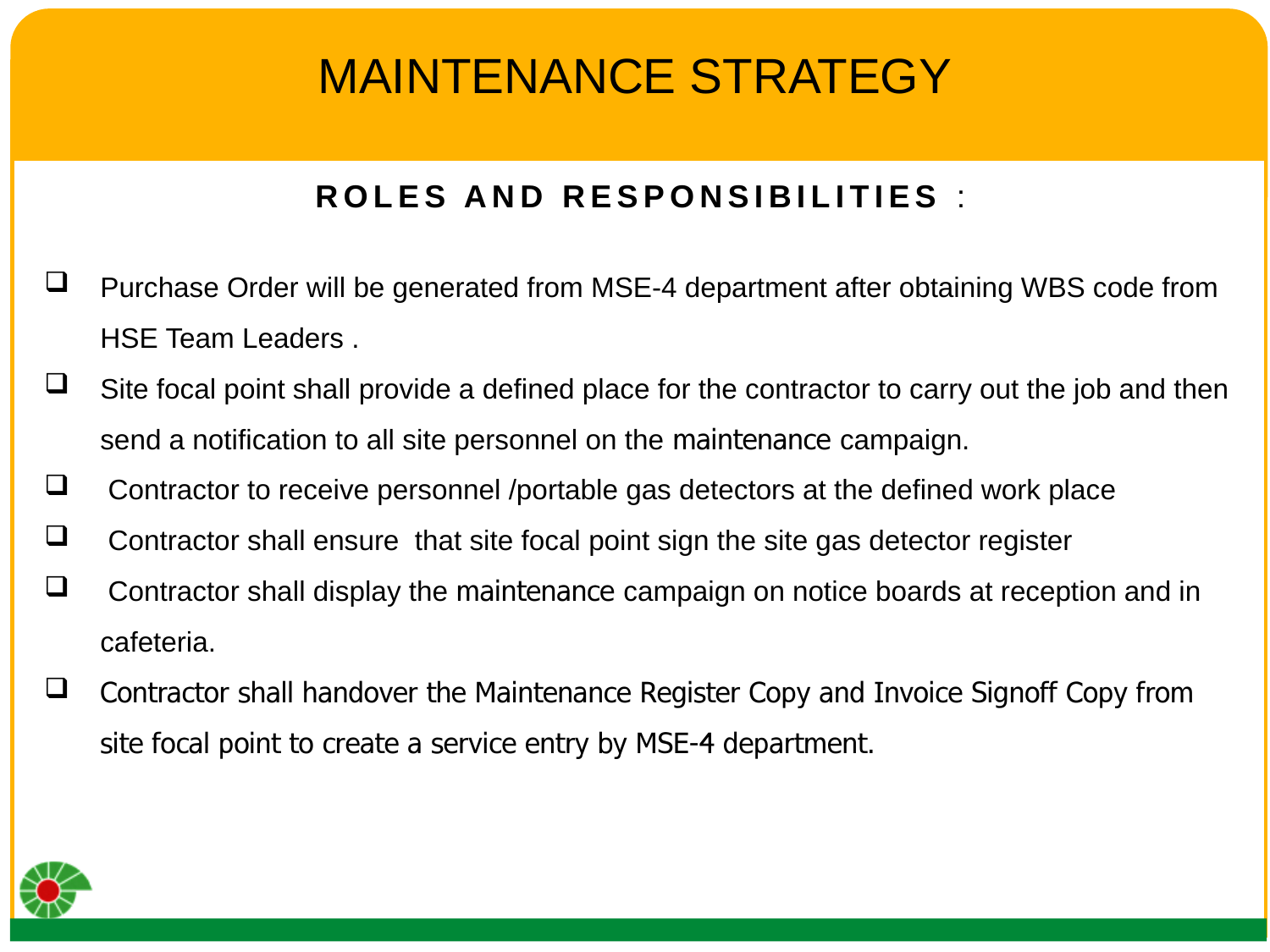

# MAINTENANCE STRATEGY
ROLES AND RESPONSIBILITIES :

Purchase Order will be generated from MSE-4 department after obtaining WBS code from HSE Team Leaders .
Site focal point shall provide a defined place for the contractor to carry out the job and then send a notification to all site personnel on the maintenance campaign.
 Contractor to receive personnel /portable gas detectors at the defined work place
 Contractor shall ensure  that site focal point sign the site gas detector register
 Contractor shall display the maintenance campaign on notice boards at reception and in cafeteria.
Contractor shall handover the Maintenance Register Copy and Invoice Signoff Copy from site focal point to create a service entry by MSE-4 department.